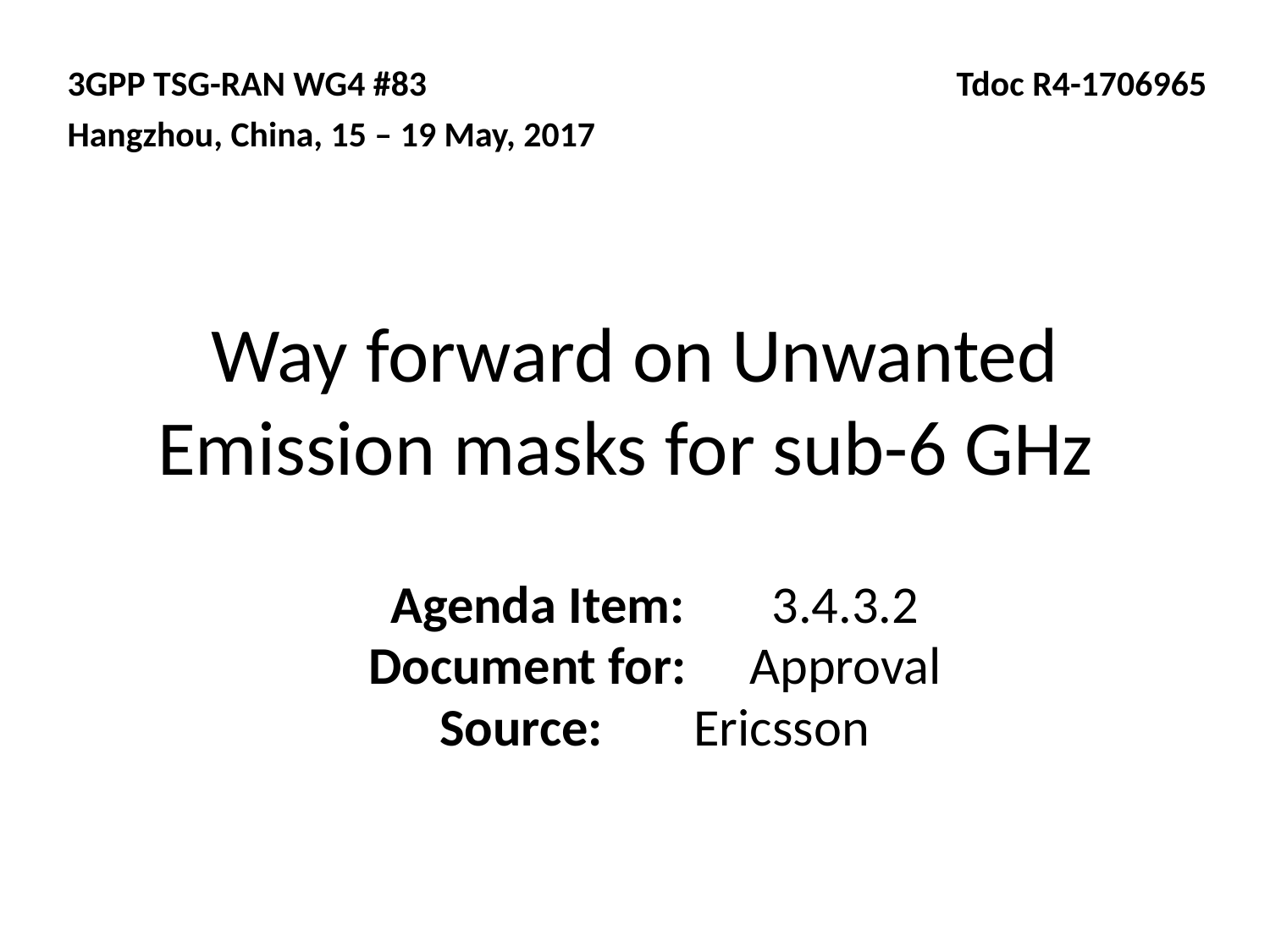

3GPP TSG-RAN WG4 #83					Tdoc R4-1706965
Hangzhou, China, 15 – 19 May, 2017
# Way forward on Unwanted Emission masks for sub-6 GHz
Agenda Item:	3.4.3.2
Document for:	Approval
Source: 	Ericsson